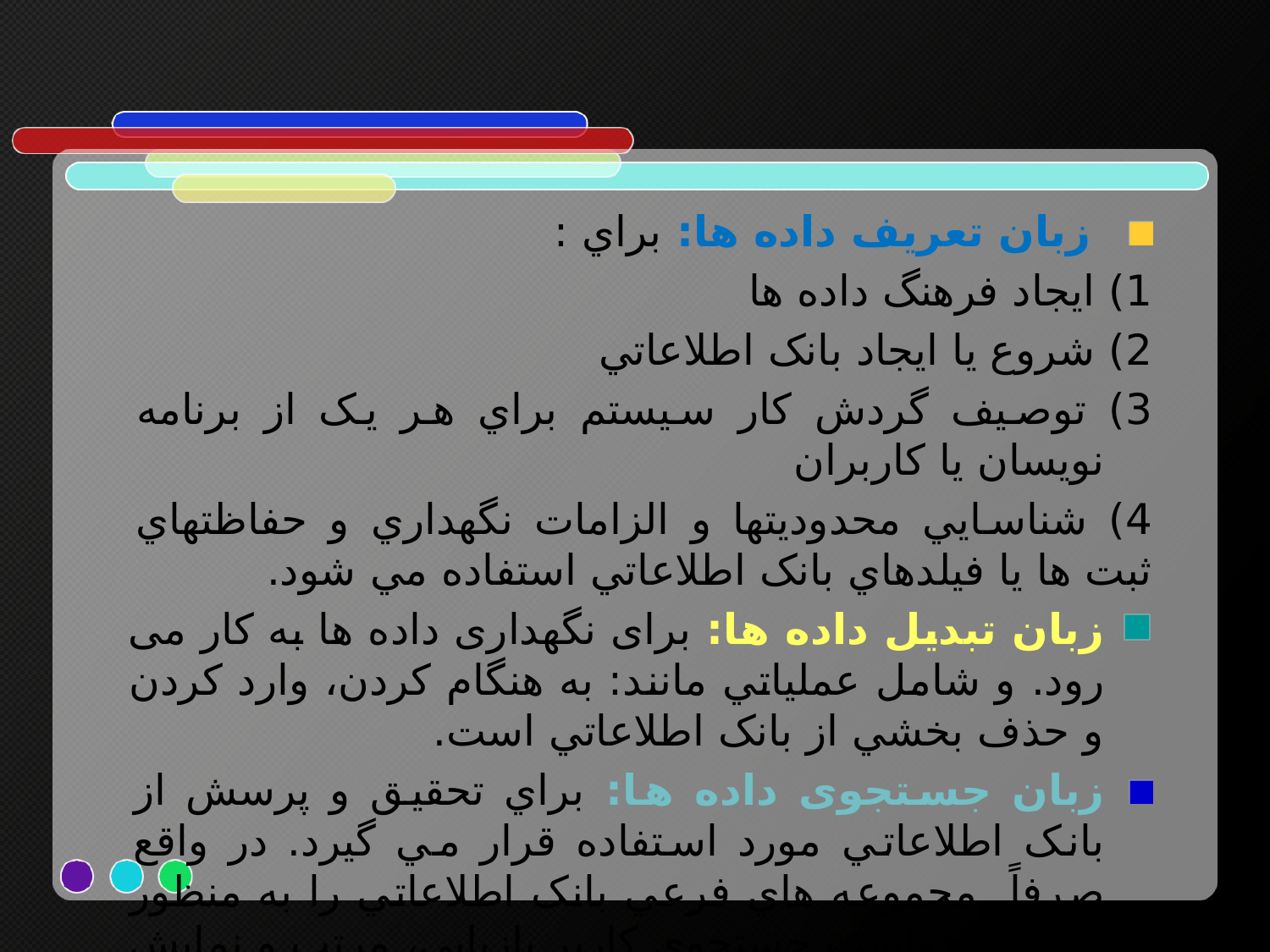

زبان تعریف داده ها: براي :
1) ايجاد فرهنگ داده ها
2) شروع يا ايجاد بانک اطلاعاتي
3) توصيف گردش کار سيستم براي هر يک از برنامه نويسان يا کاربران
4) شناسايي محدوديتها و الزامات نگهداري و حفاظتهاي ثبت ها يا فيلدهاي بانک اطلاعاتي استفاده مي شود.
زبان تبدیل داده ها: برای نگهداری داده ها به کار می رود. و شامل عملياتي مانند: به هنگام کردن، وارد کردن و حذف بخشي از بانک اطلاعاتي است.
زبان جستجوی داده ها: براي تحقيق و پرسش از بانک اطلاعاتي مورد استفاده قرار مي گيرد. در واقع صرفاً  مجموعه هاي فرعي بانک اطلاعاتي را به منظور پاسخ درخواست جستجوي کاربر بازيابي، مرتب و نمايش مي دهد.